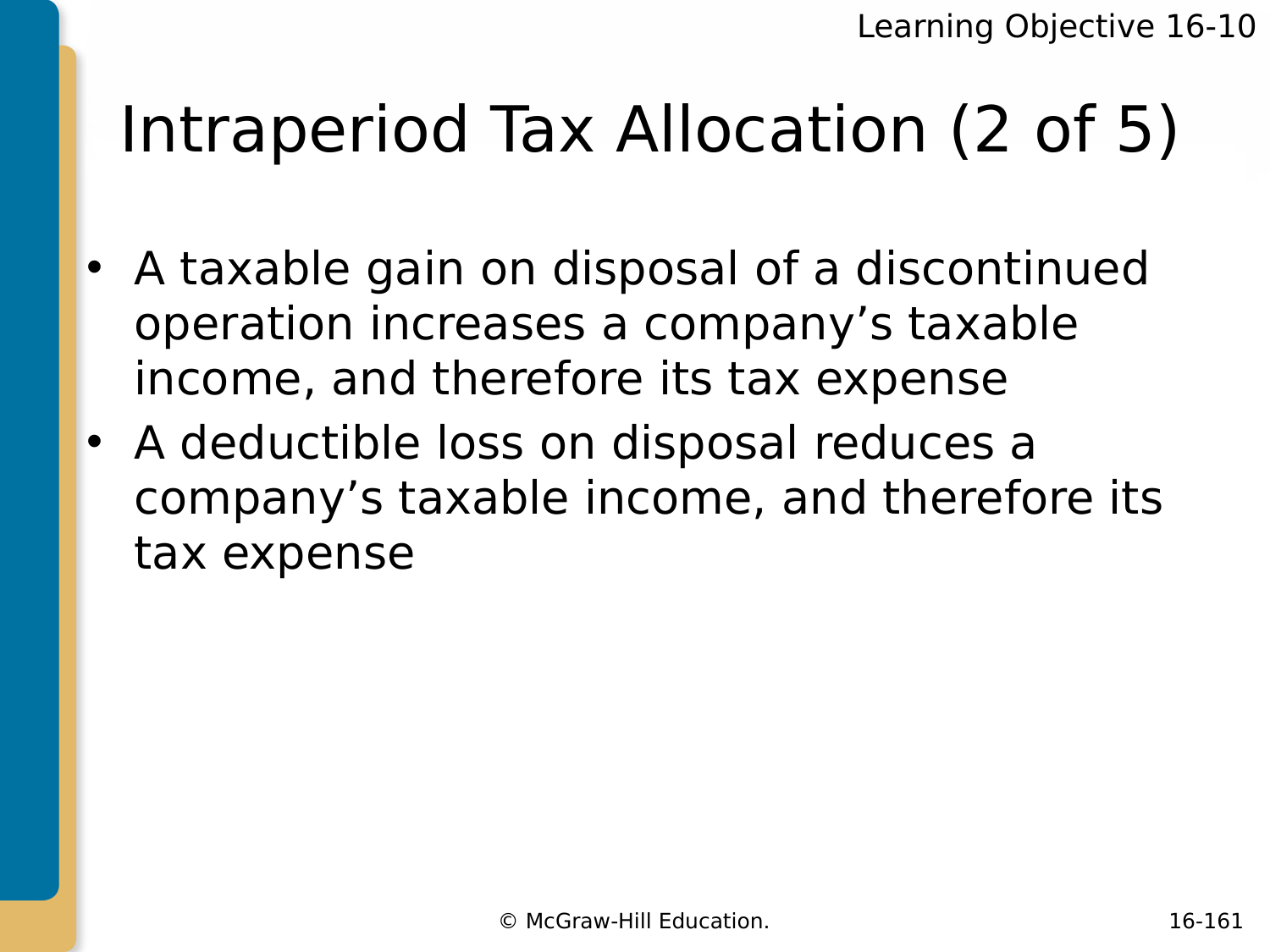

Learning Objective 16-10
# Intraperiod Tax Allocation (2 of 5)
A taxable gain on disposal of a discontinued operation increases a company’s taxable income, and therefore its tax expense
A deductible loss on disposal reduces a company’s taxable income, and therefore its tax expense